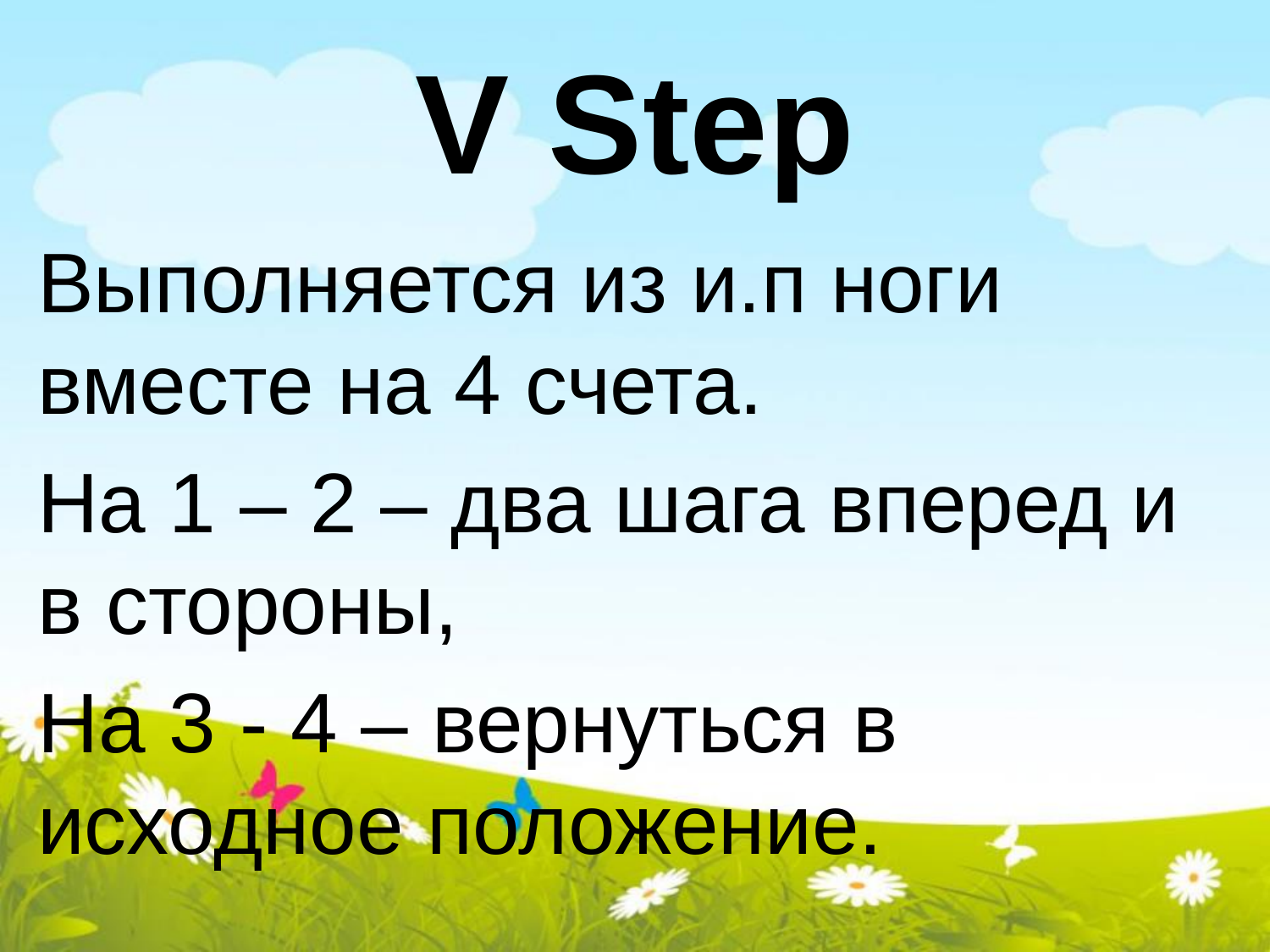

# V Step
Выполняется из и.п ноги вместе на 4 счета.
На 1 – 2 – два шага вперед и в стороны,
На 3 - 4 – вернуться в исходное положение.